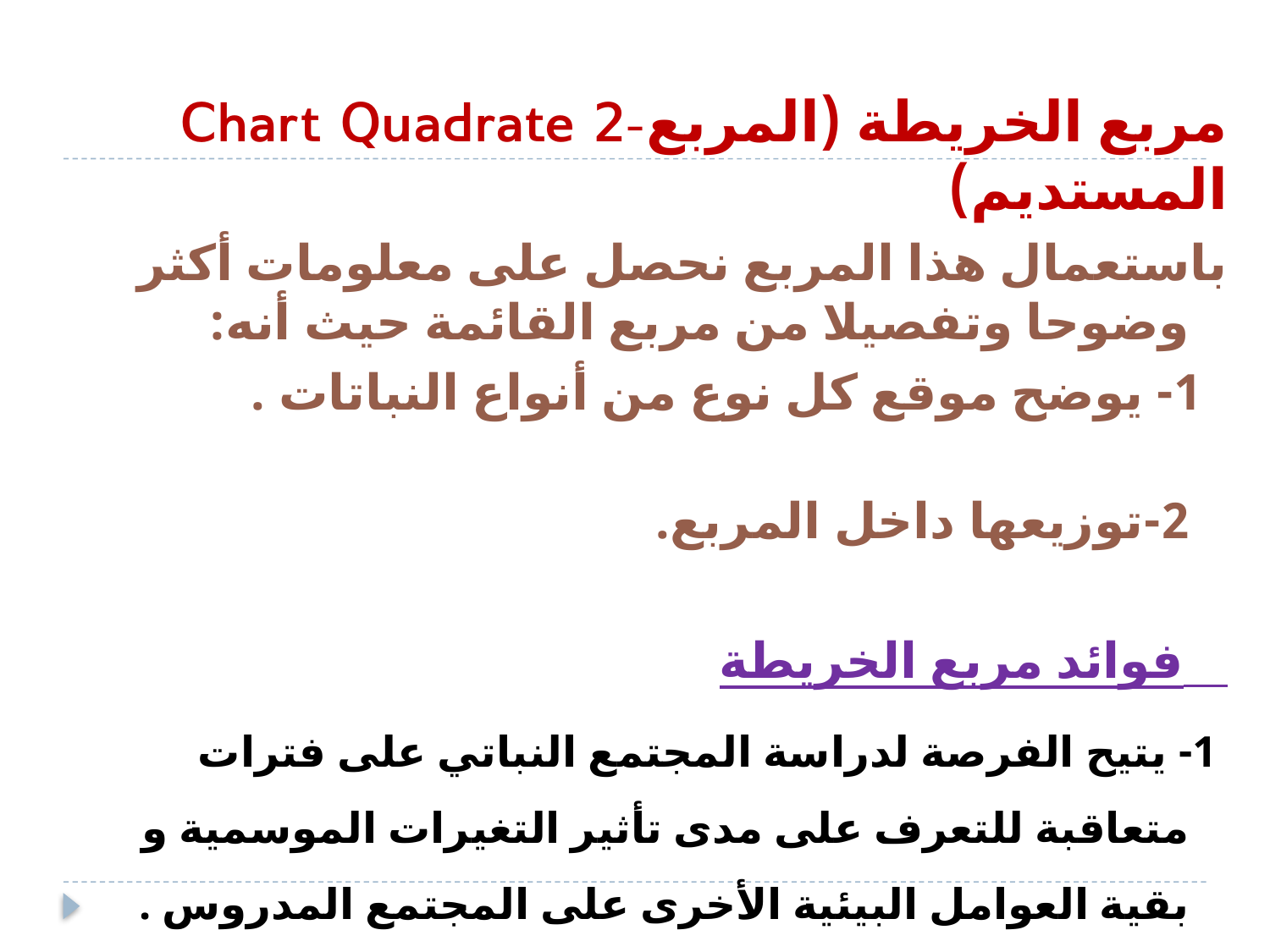

Chart Quadrate 2-مربع الخريطة (المربع المستديم)
باستعمال هذا المربع نحصل على معلومات أكثر وضوحا وتفصيلا من مربع القائمة حيث أنه:
  1- يوضح موقع كل نوع من أنواع النباتات .
   2-توزيعها داخل المربع.

    فوائد مربع الخريطة
 1- يتيح الفرصة لدراسة المجتمع النباتي على فترات  متعاقبة للتعرف على مدى تأثير التغيرات الموسمية و بقية العوامل البيئية الأخرى على المجتمع المدروس .
2- يعطي فرصة لتقدير التغطية الكلية total plant cover وكذلك معرفة التغطية الجزئية  partial plant cover لكل نوع نباتي بداخل المربع.